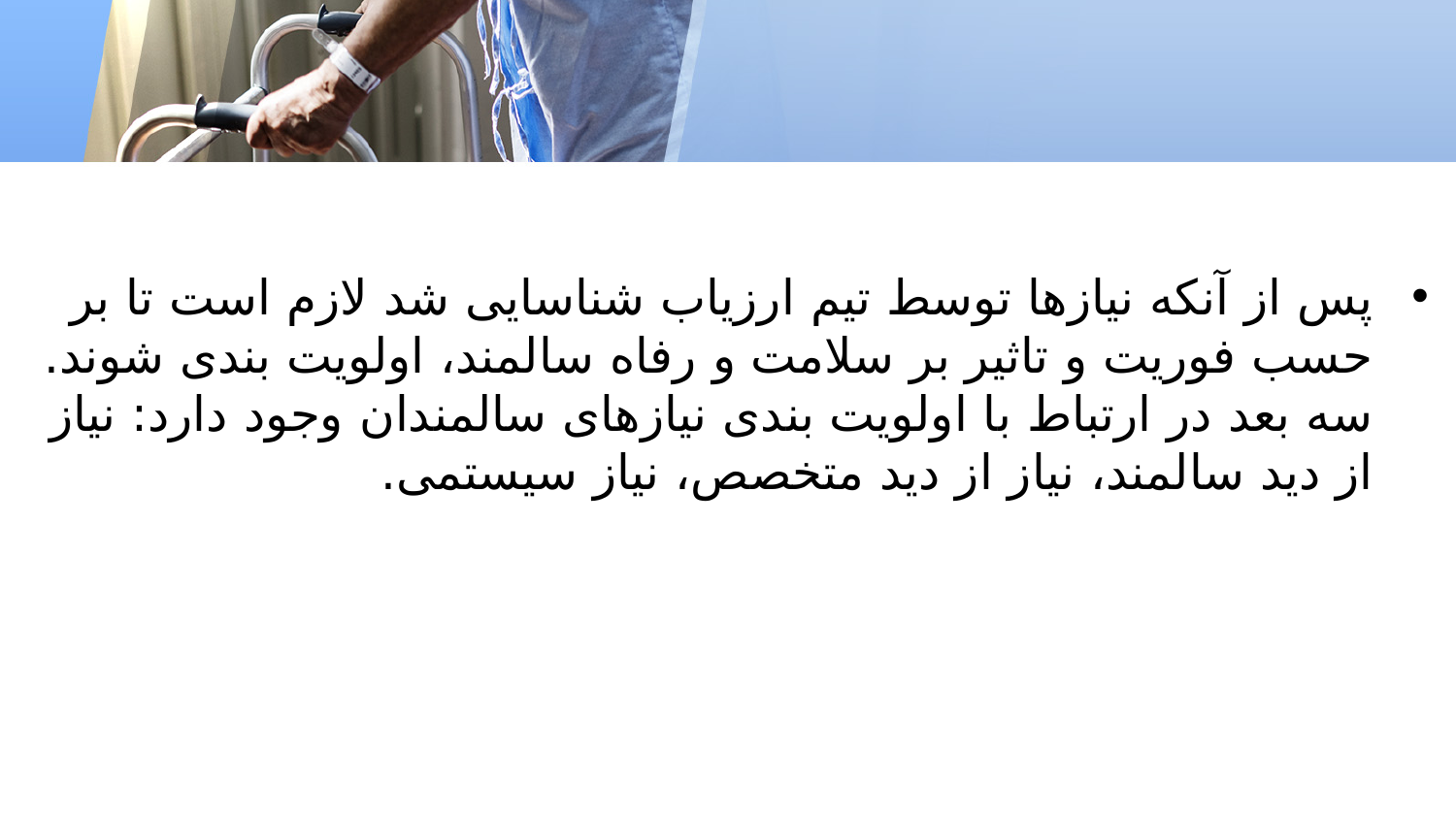

#

پس از آنکه نیازها توسط تیم ارزیاب شناسایی شد لازم است تا بر حسب فوریت و تاثیر بر سلامت و رفاه سالمند، اولویت بندی شوند. سه بعد در ارتباط با اولویت بندی نیازهای سالمندان وجود دارد: نیاز از دید سالمند، نیاز از دید متخصص، نیاز سیستمی.